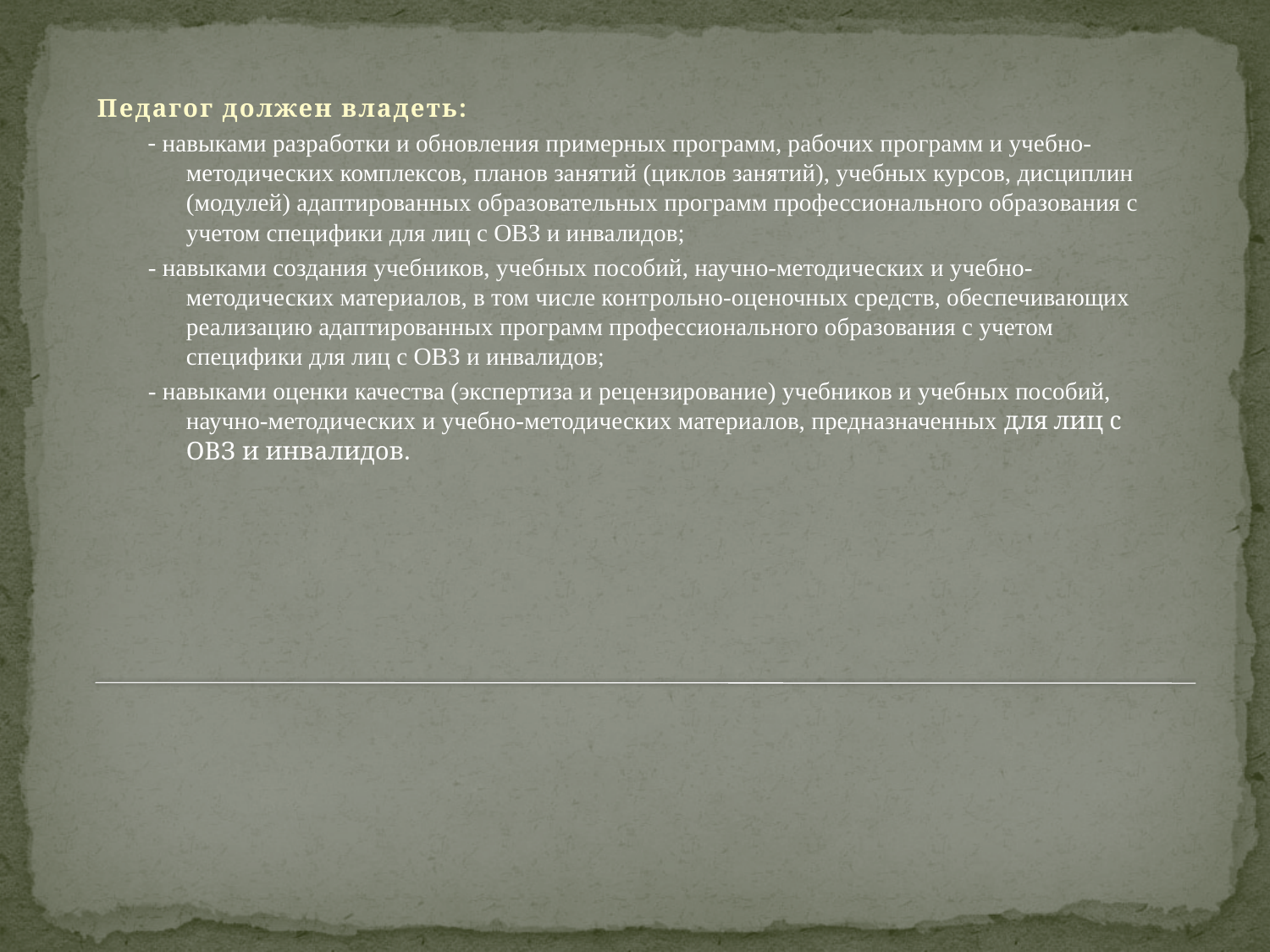

Педагог должен владеть:
- навыками разработки и обновления примерных программ, рабочих программ и учебно-методических комплексов, планов занятий (циклов занятий), учебных курсов, дисциплин (модулей) адаптированных образовательных программ профессионального образования с учетом специфики для лиц с ОВЗ и инвалидов;
- навыками создания учебников, учебных пособий, научно-методических и учебно-методических материалов, в том числе контрольно-оценочных средств, обеспечивающих реализацию адаптированных программ профессионального образования с учетом специфики для лиц с ОВЗ и инвалидов;
- навыками оценки качества (экспертиза и рецензирование) учебников и учебных пособий, научно-методических и учебно-методических материалов, предназначенных для лиц с ОВЗ и инвалидов.

#